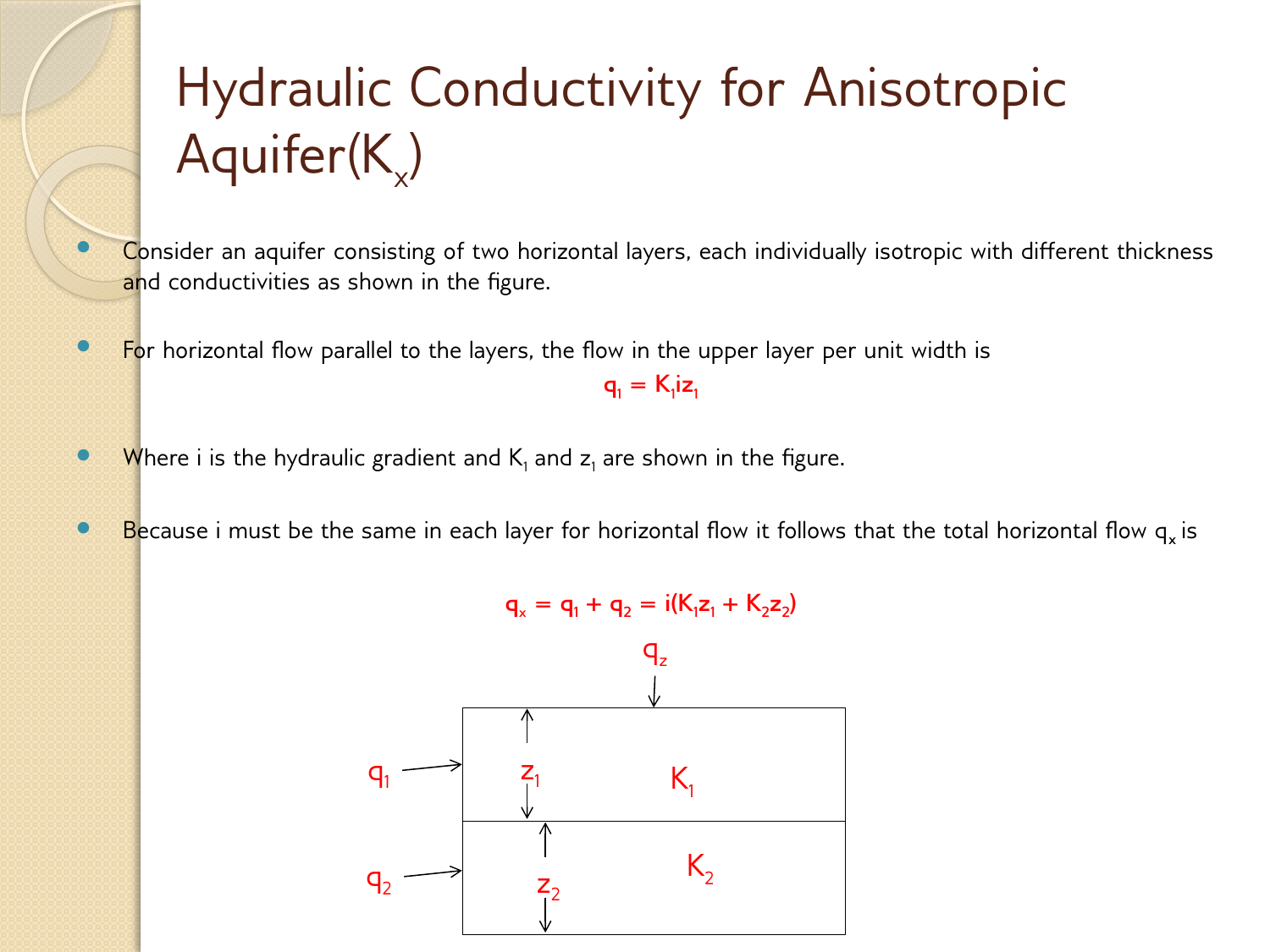

Hydraulic Conductivity for Anisotropic Aquifer(Kx)
Consider an aquifer consisting of two horizontal layers, each individually isotropic with different thickness and conductivities as shown in the figure.

For horizontal flow parallel to the layers, the flow in the upper layer per unit width is
q1 = K1iz1

Where i is the hydraulic gradient and K1 and z1 are shown in the figure.

Because i must be the same in each layer for horizontal flow it follows that the total horizontal flow qx is

qx = q1 + q2 = i(K1z1 + K2z2)
qz

z1
q1
K1

K2
q2
z2